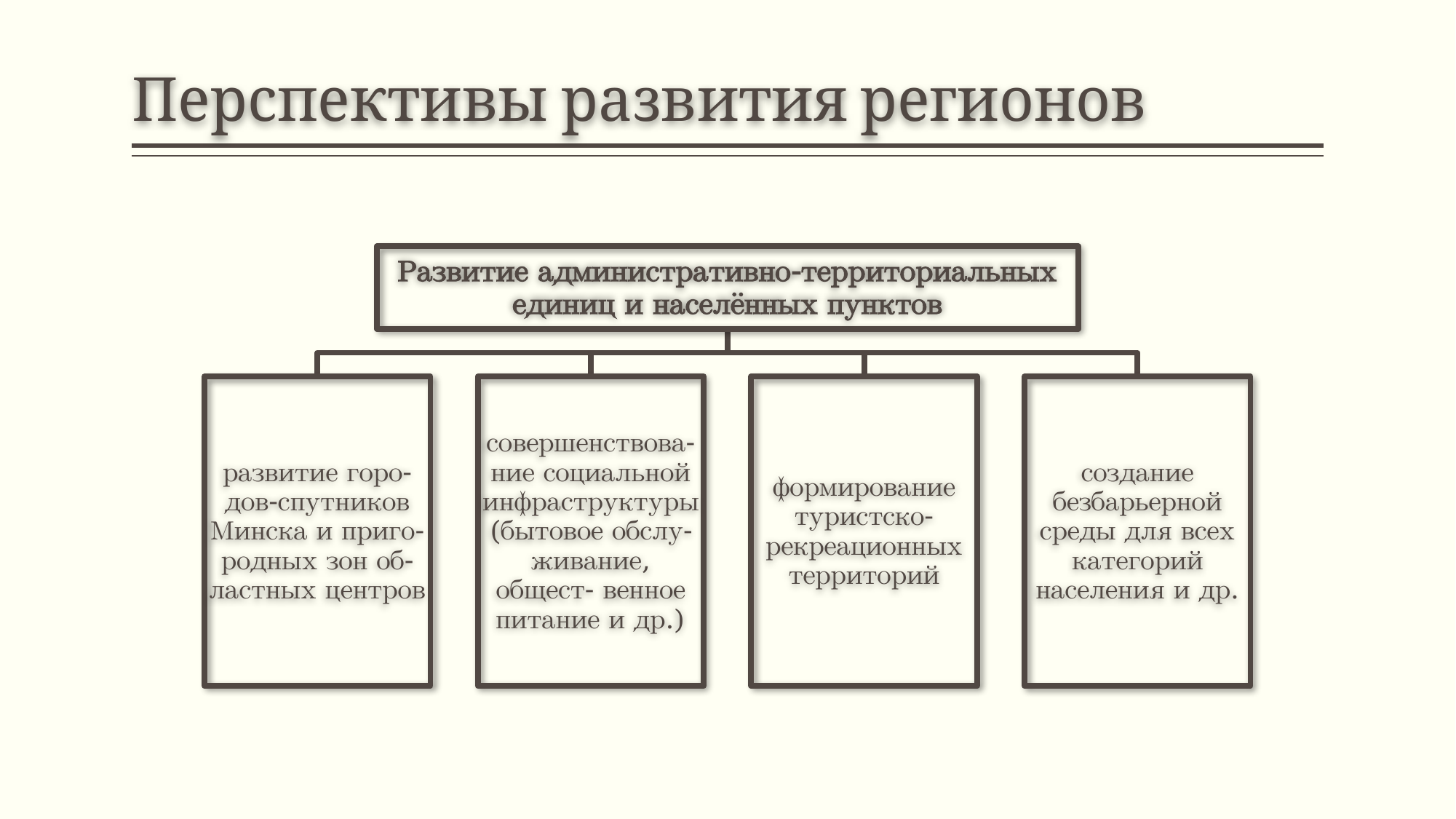

# Перспективы развития регионов

Развитие административно-территориальных единиц и населённых пунктов

развитие горо- дов-спутников Минска и приго- родных зон об- ластных центров

совершенствова-ние социальной инфраструктуры (бытовое обслу- живание, общест- венное питание и др.)

формирование туристско-рекреационных территорий

создание безбарьерной среды для всех категорий населения и др.